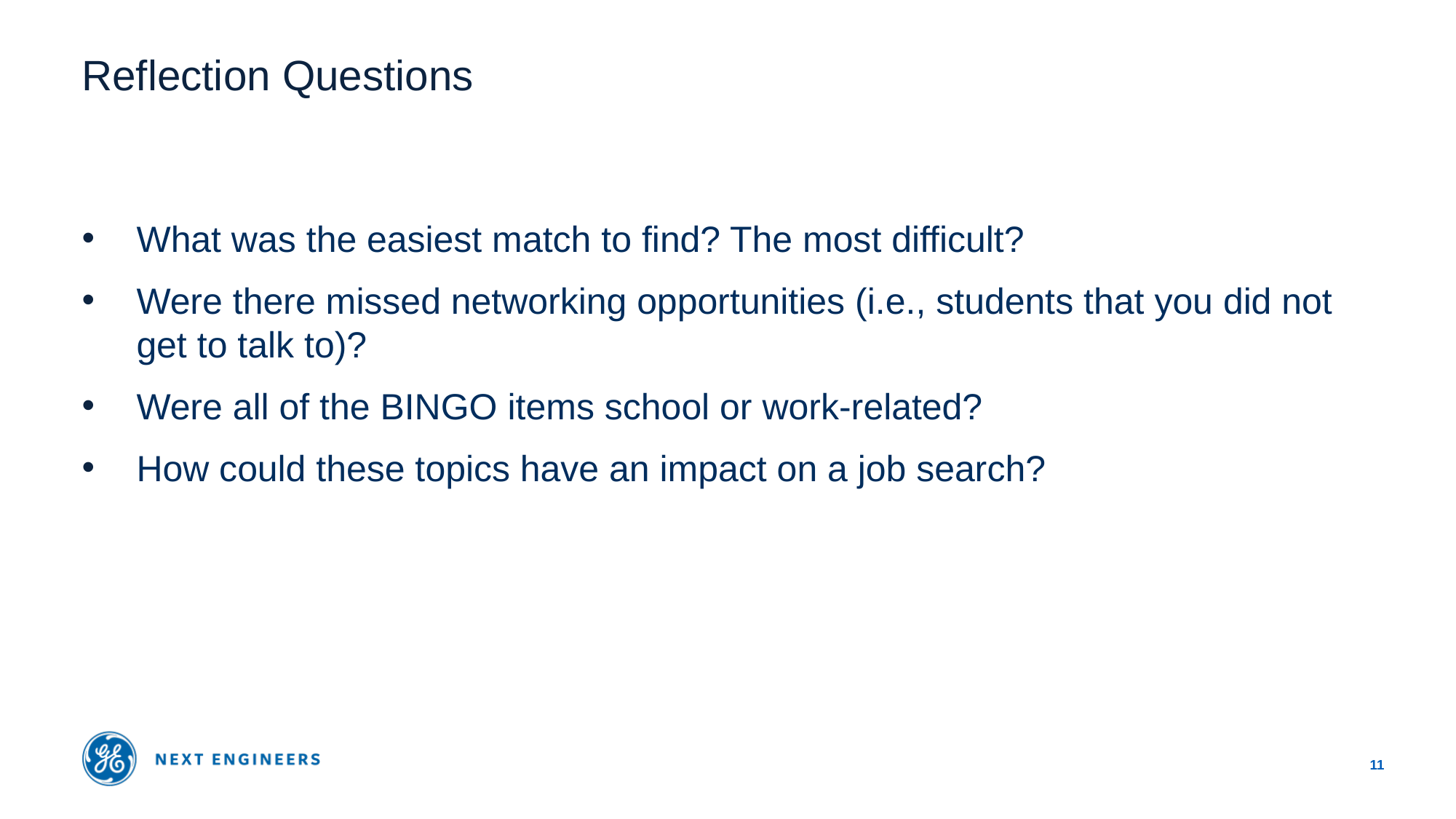

# Reflection Questions
What was the easiest match to find? The most difficult?
Were there missed networking opportunities (i.e., students that you did not get to talk to)?
Were all of the BINGO items school or work-related?
How could these topics have an impact on a job search?

11